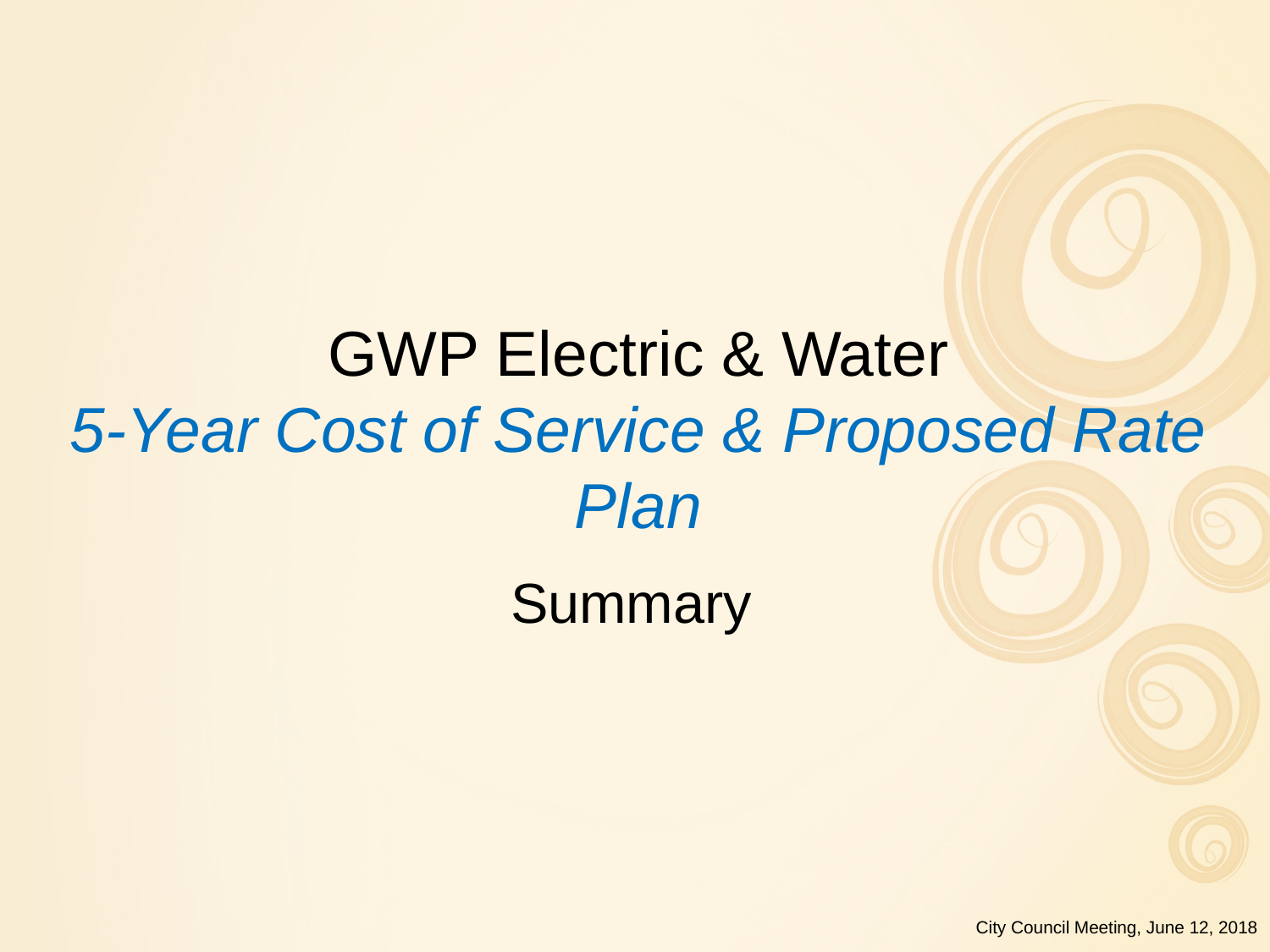

GWP Electric & Water
5-Year Cost of Service & Proposed Rate Plan
Summary

City Council Meeting, June 12, 2018